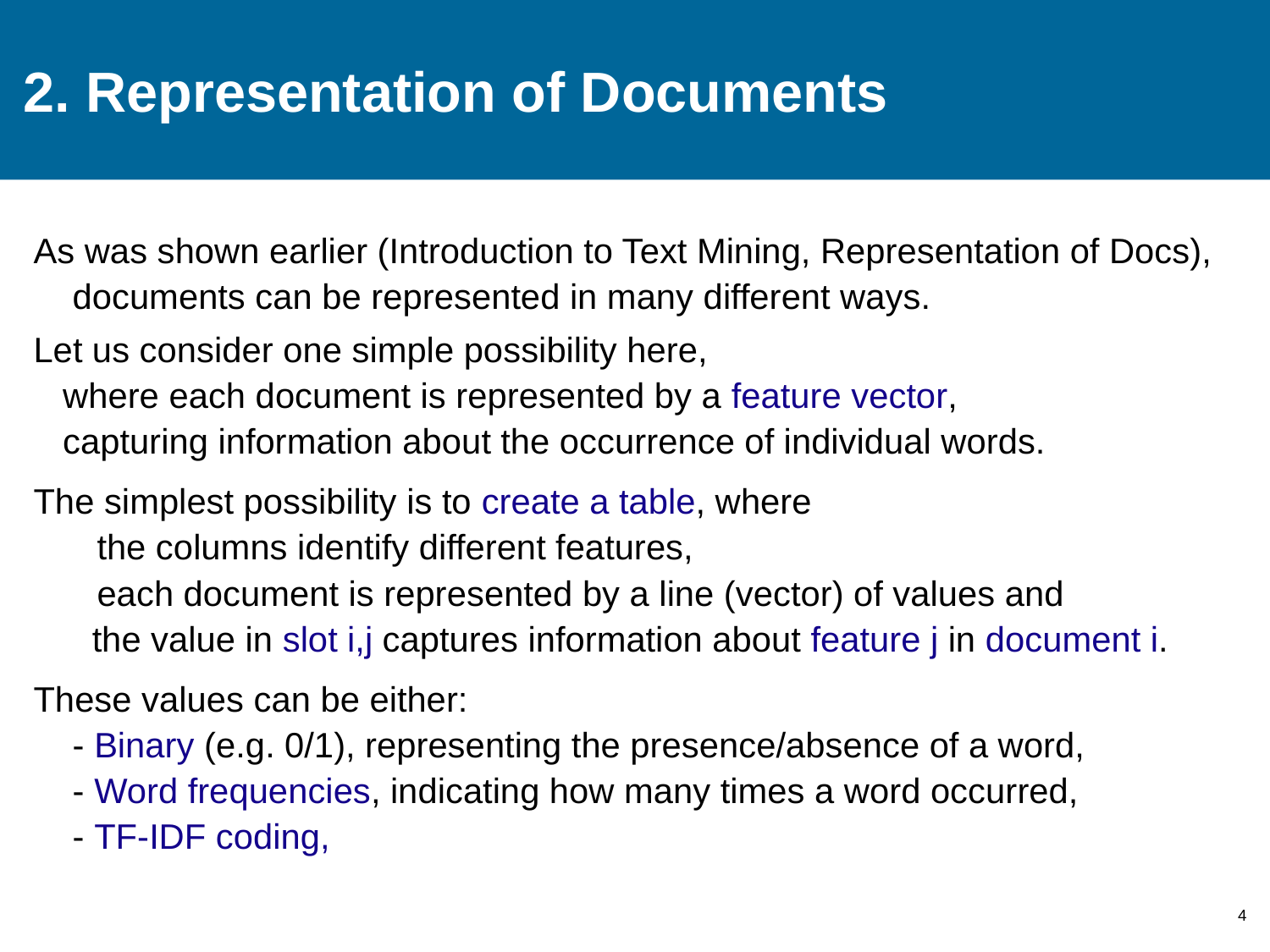

# 2. Representation of Documents
As was shown earlier (Introduction to Text Mining, Representation of Docs),
    documents can be represented in many different ways.
Let us consider one simple possibility here,
   where each document is represented by a feature vector,
   capturing information about the occurrence of individual words.
The simplest possibility is to create a table, where
 	the columns identify different features,
	each document is represented by a line (vector) of values and
      the value in slot i,j captures information about feature j in document i.
These values can be either:
    - Binary (e.g. 0/1), representing the presence/absence of a word,
    - Word frequencies, indicating how many times a word occurred,
    - TF-IDF coding,
4